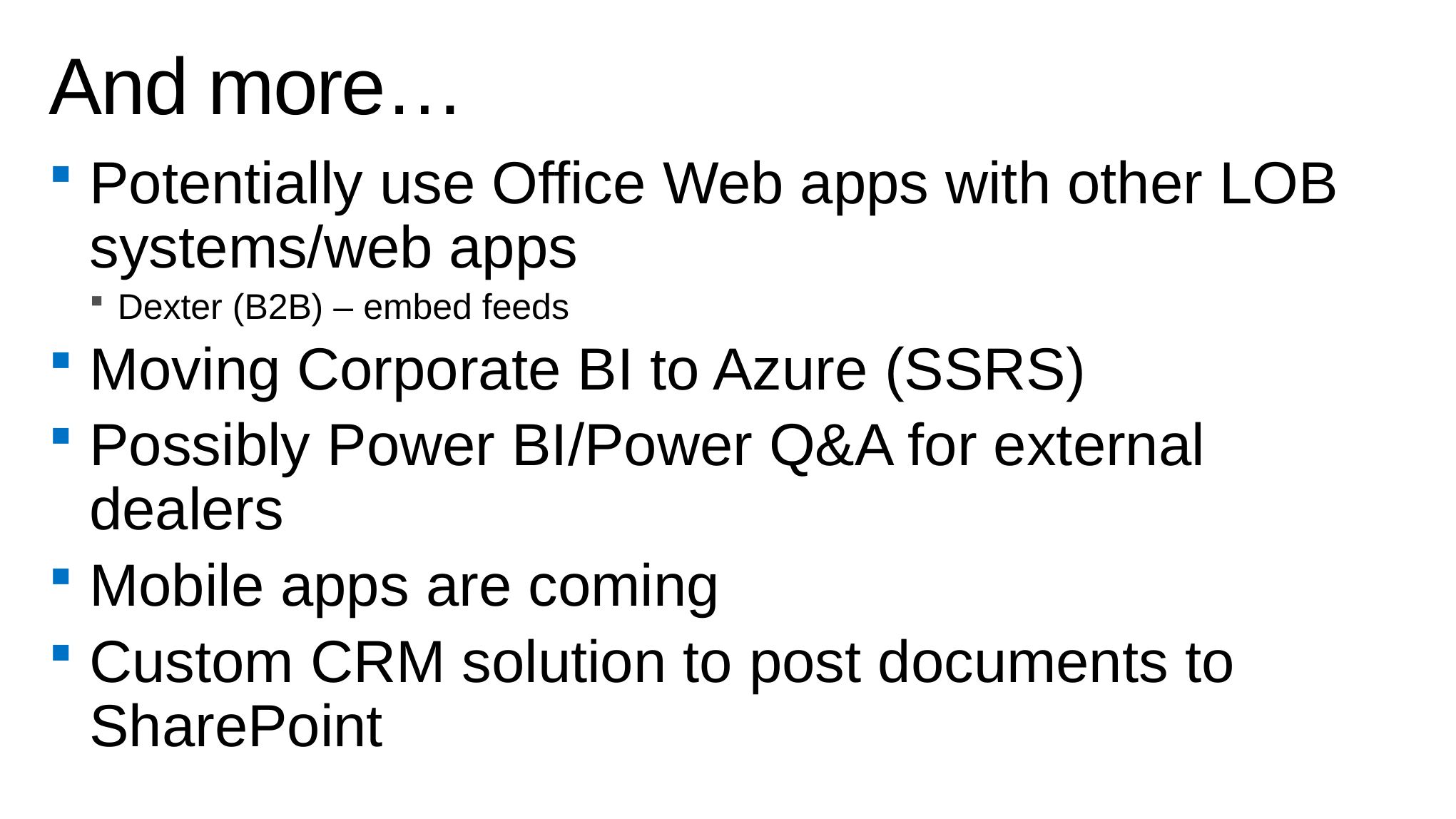

# And more…
Potentially use Office Web apps with other LOB systems/web apps
Dexter (B2B) – embed feeds
Moving Corporate BI to Azure (SSRS)
Possibly Power BI/Power Q&A for external dealers
Mobile apps are coming
Custom CRM solution to post documents to SharePoint